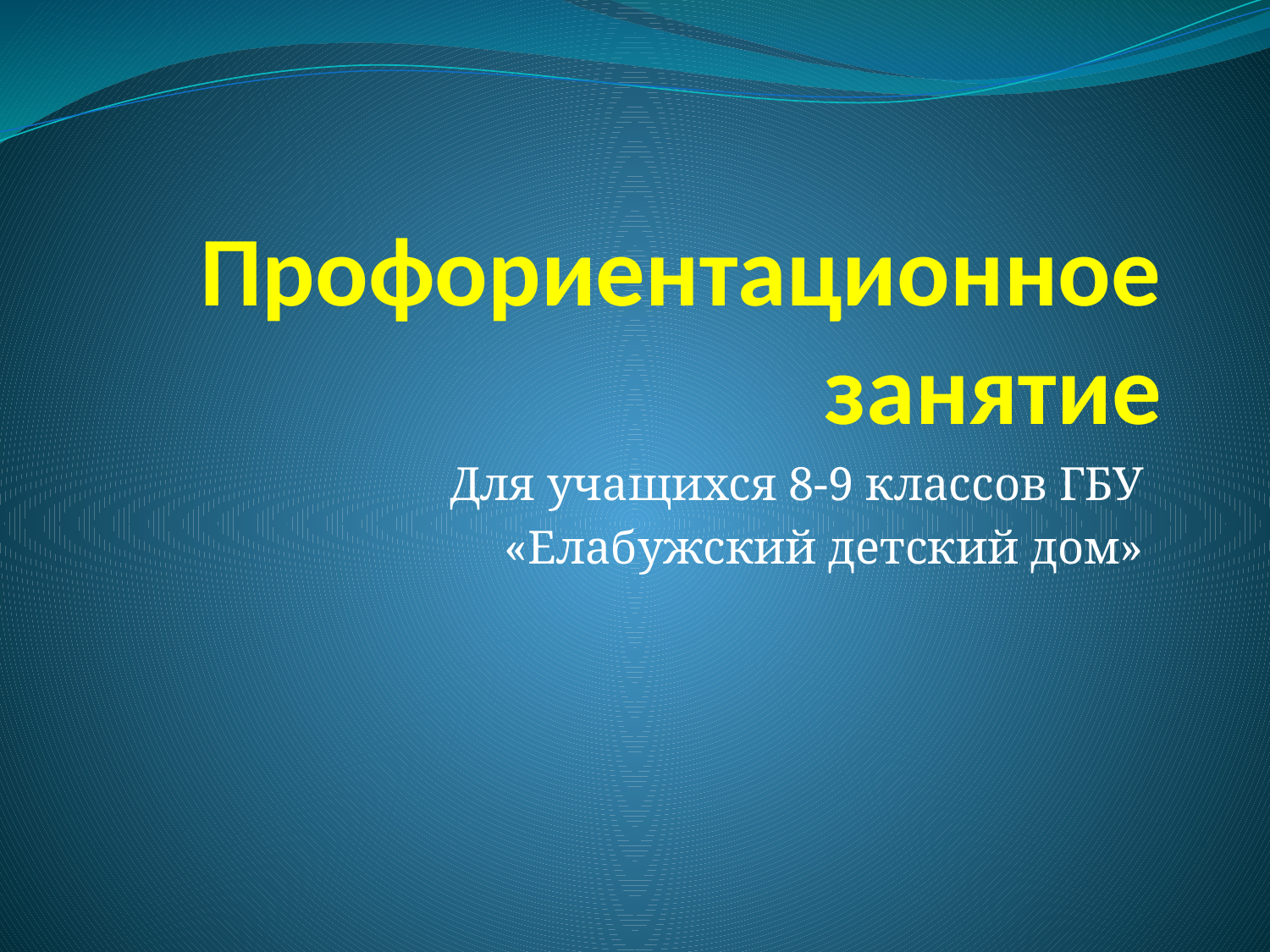

# Профориентационное занятие
Для учащихся 8-9 классов ГБУ
«Елабужский детский дом»